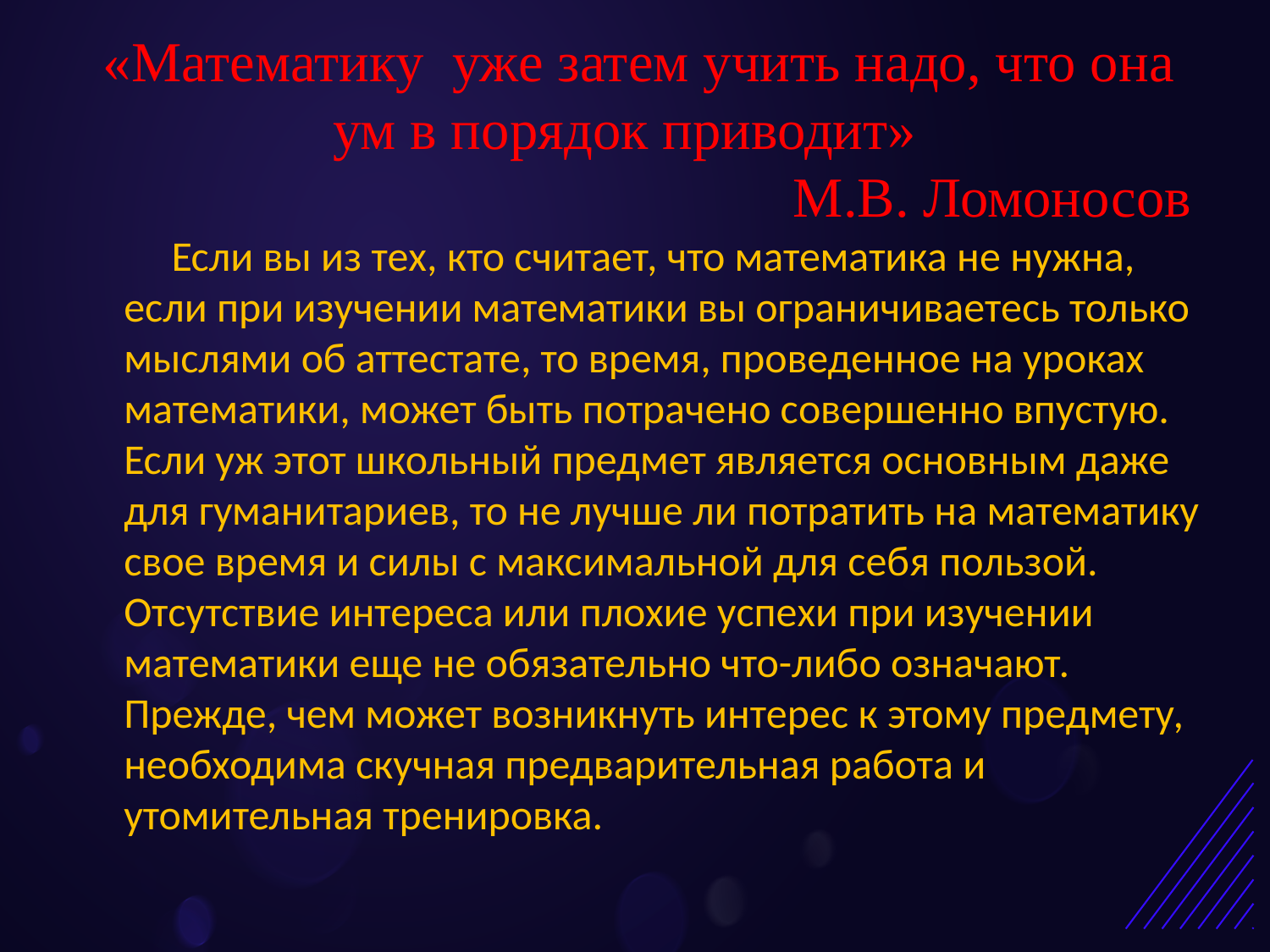

# «Математику  уже затем учить надо, что она ум в порядок приводит» М.В. Ломоносов
          Если вы из тех, кто считает, что математика не нужна, если при изучении математики вы ограничиваетесь только мыслями об аттестате, то время, проведенное на уроках математики, может быть потрачено совершенно впустую. Если уж этот школьный предмет является основным даже для гуманитариев, то не лучше ли потратить на математику свое время и силы с максимальной для себя пользой. Отсутствие интереса или плохие успехи при изучении математики еще не обязательно что-либо означают. Прежде, чем может возникнуть интерес к этому предмету, необходима скучная предварительная работа и утомительная тренировка.